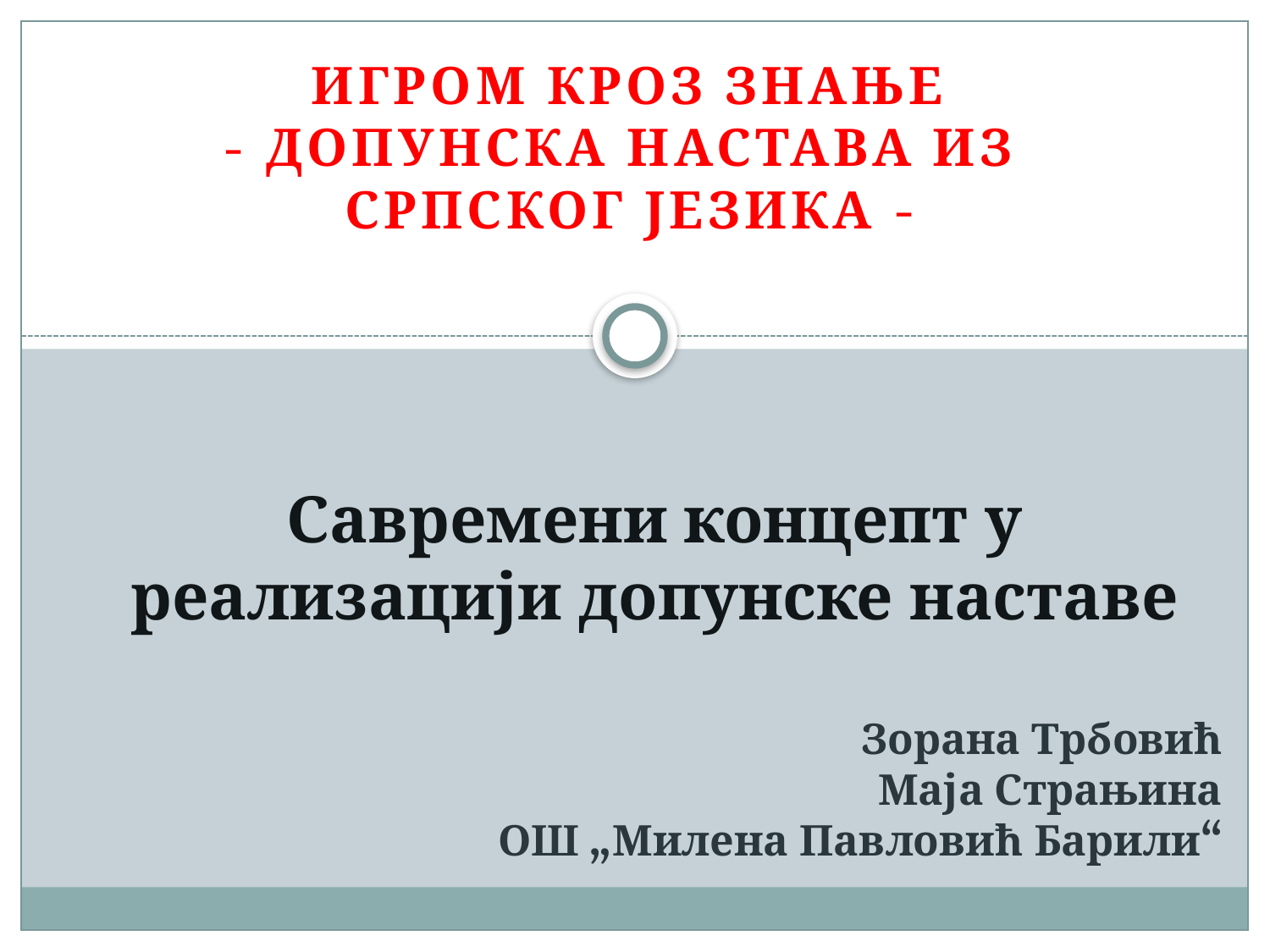

Игром кроз знање
- допунска настава из
српског језика -
# Савремени концепт у реализацији допунске наставе
Зорана Трбовић
Маја Страњина
ОШ „Милена Павловић Барили“